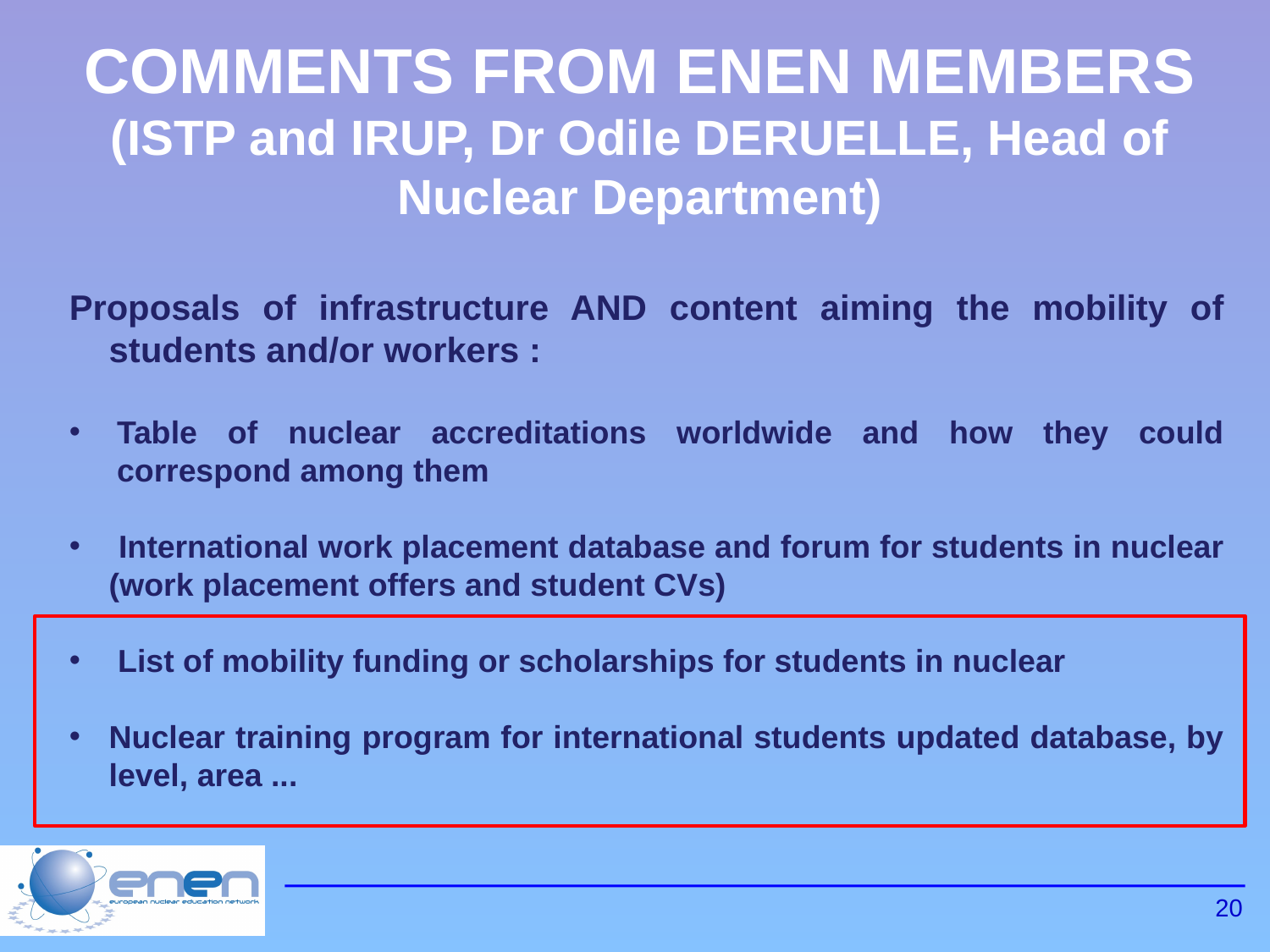

COMMENTS FROM ENEN MEMBERS
(ISTP and IRUP, Dr Odile DERUELLE, Head of Nuclear Department)

Proposals of infrastructure AND content aiming the mobility of students and/or workers :

Table of nuclear accreditations worldwide and how they could correspond among them

 International work placement database and forum for students in nuclear (work placement offers and student CVs)

 List of mobility funding or scholarships for students in nuclear

Nuclear training program for international students updated database, by level, area ...